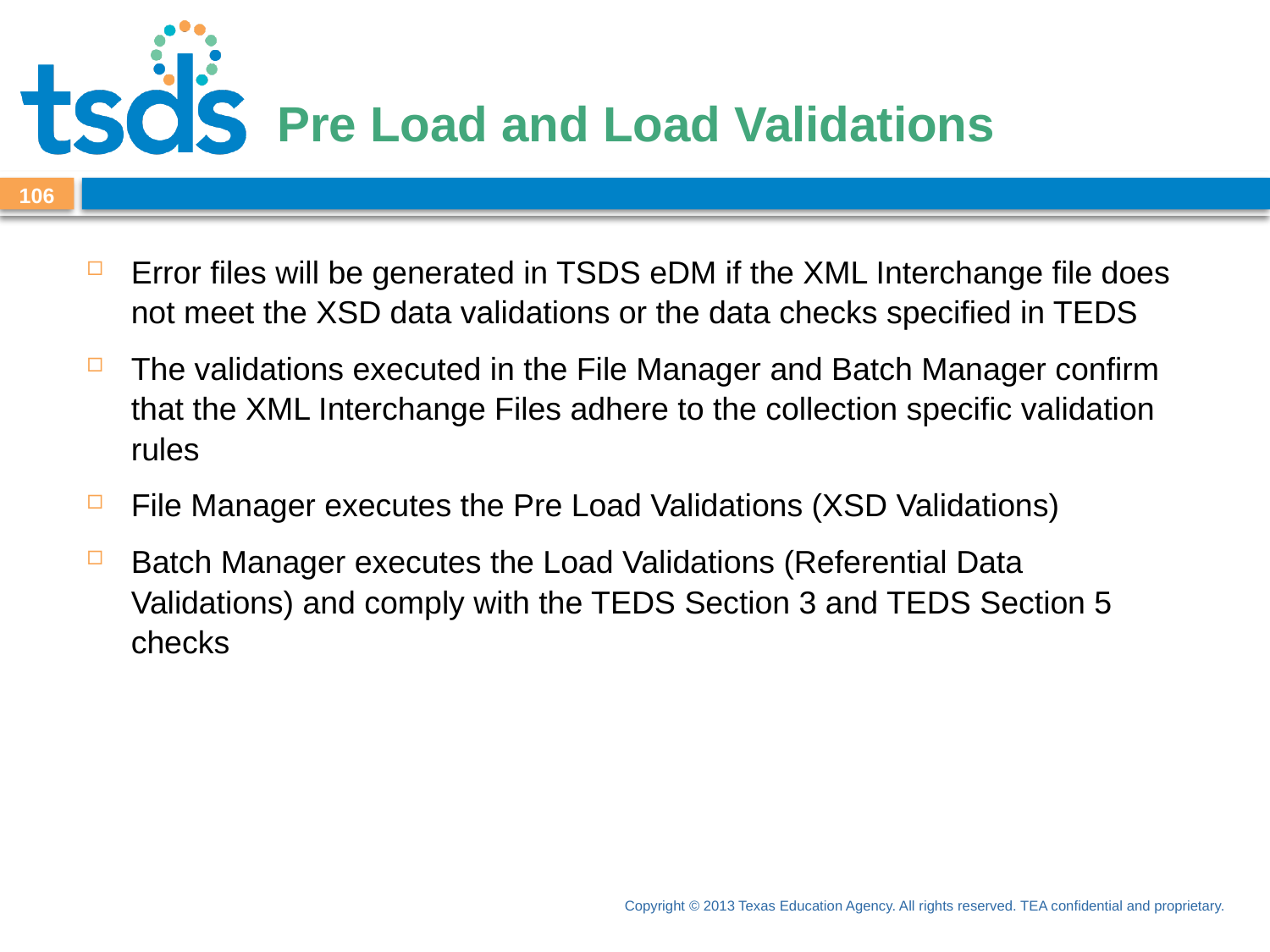

# Pre Load and Load Validations
106
Error files will be generated in TSDS eDM if the XML Interchange file does not meet the XSD data validations or the data checks specified in TEDS
The validations executed in the File Manager and Batch Manager confirm that the XML Interchange Files adhere to the collection specific validation rules
File Manager executes the Pre Load Validations (XSD Validations)
Batch Manager executes the Load Validations (Referential Data Validations) and comply with the TEDS Section 3 and TEDS Section 5 checks